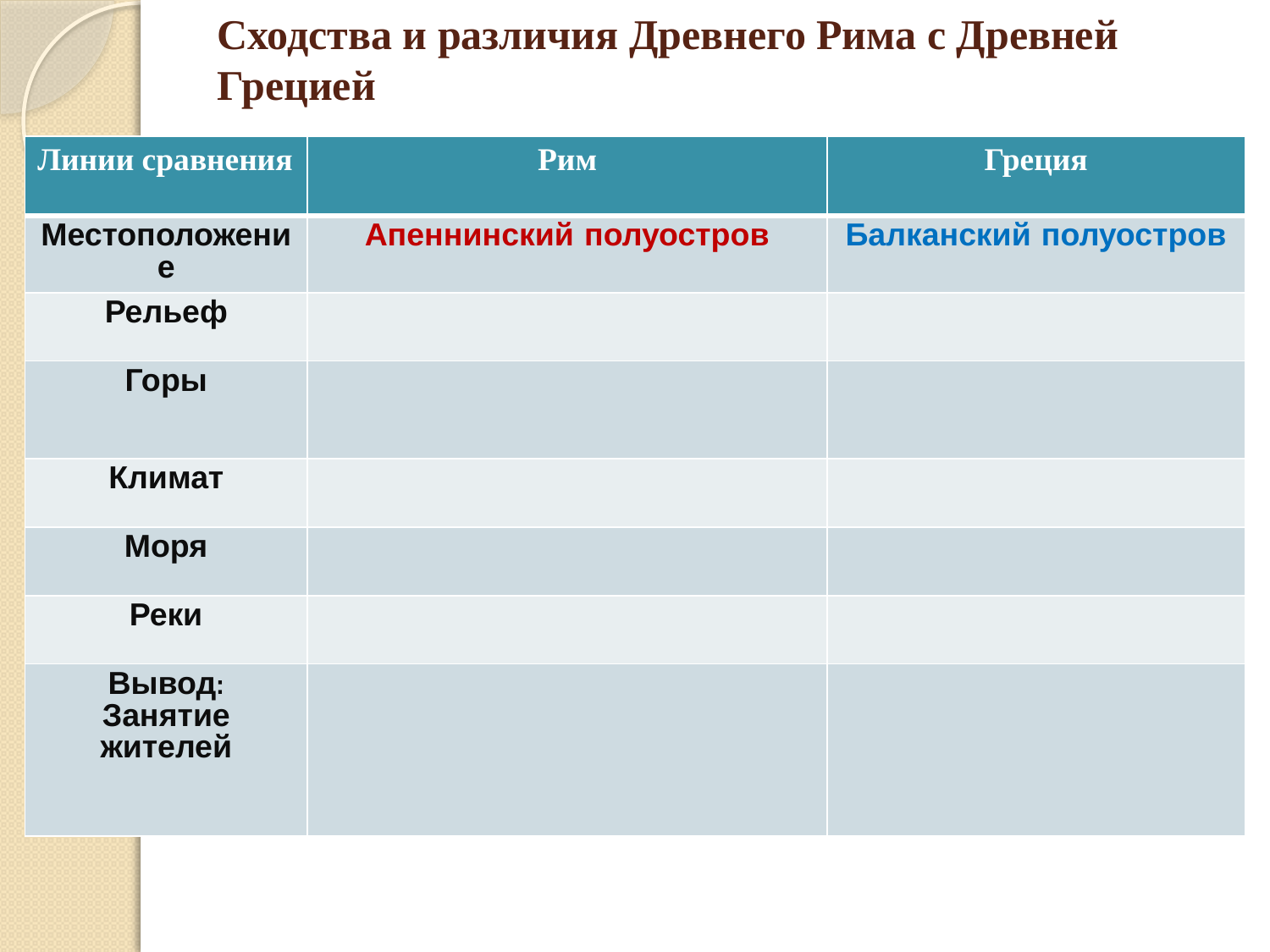

# Сходства и различия Древнего Рима с Древней Грецией
| Линии сравнения | Рим | Греция |
| --- | --- | --- |
| Местоположение | Апеннинский полуостров | Балканский полуостров |
| Рельеф |  |  |
| Горы |  |  |
| Климат |  |  |
| Моря |  |  |
| Реки |  |  |
| Вывод: Занятие жителей |  |  |